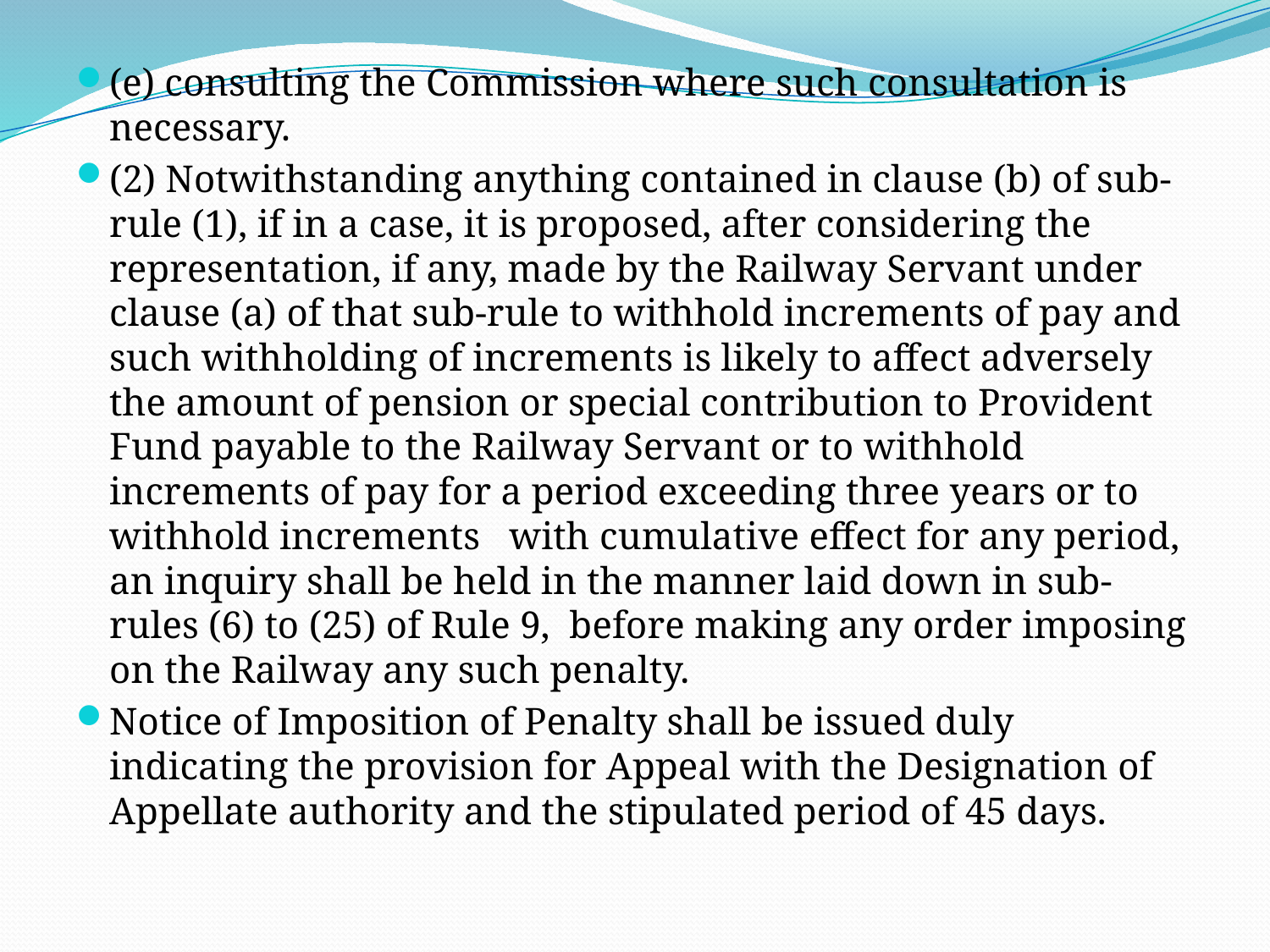

(e) consulting the Commission where such consultation is necessary.
(2) Notwithstanding anything contained in clause (b) of sub-rule (1), if in a case, it is proposed, after considering the representation, if any, made by the Railway Servant under clause (a) of that sub-rule to withhold increments of pay and such withholding of increments is likely to affect adversely the amount of pension or special contribution to Provident Fund payable to the Railway Servant or to withhold increments of pay for a period exceeding three years or to withhold increments   with cumulative effect for any period, an inquiry shall be held in the manner laid down in sub-rules (6) to (25) of Rule 9,  before making any order imposing on the Railway any such penalty.
Notice of Imposition of Penalty shall be issued duly indicating the provision for Appeal with the Designation of Appellate authority and the stipulated period of 45 days.